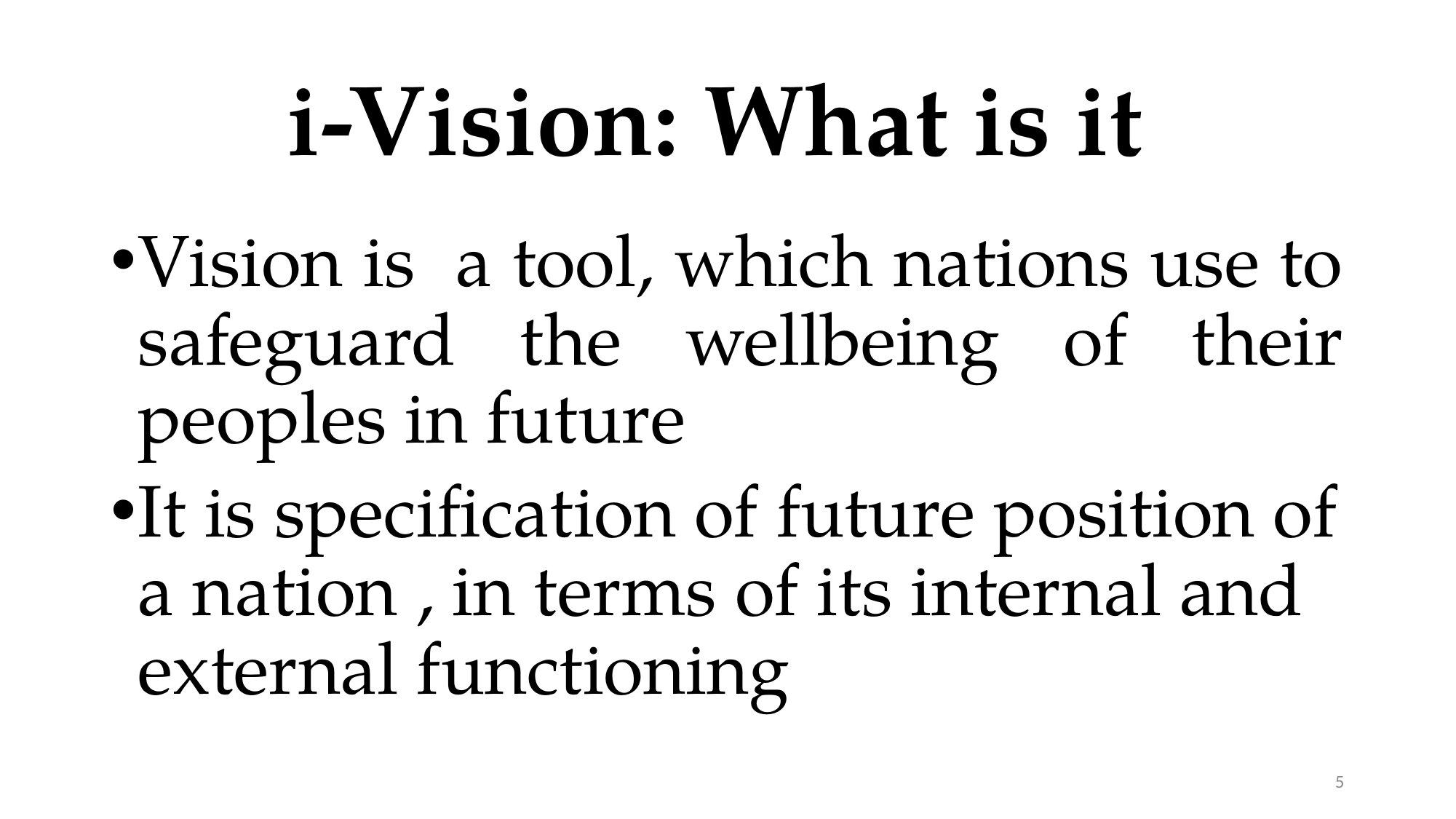

# i-Vision: What is it
Vision is  a tool, which nations use to safeguard the wellbeing of their peoples in future
It is specification of future position of a nation , in terms of its internal and external functioning
5